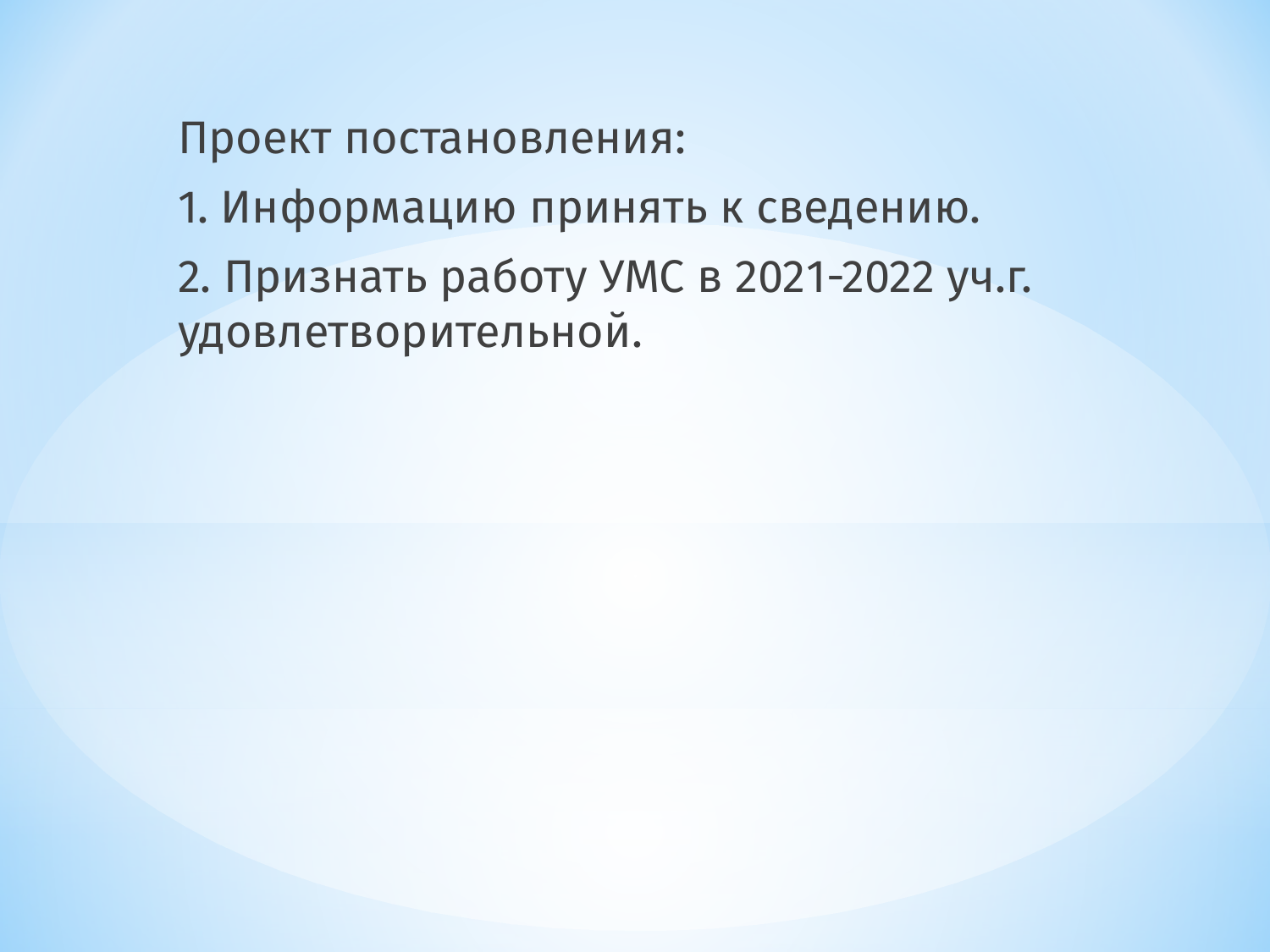

Проект постановления:
1. Информацию принять к сведению.
2. Признать работу УМС в 2021-2022 уч.г. удовлетворительной.